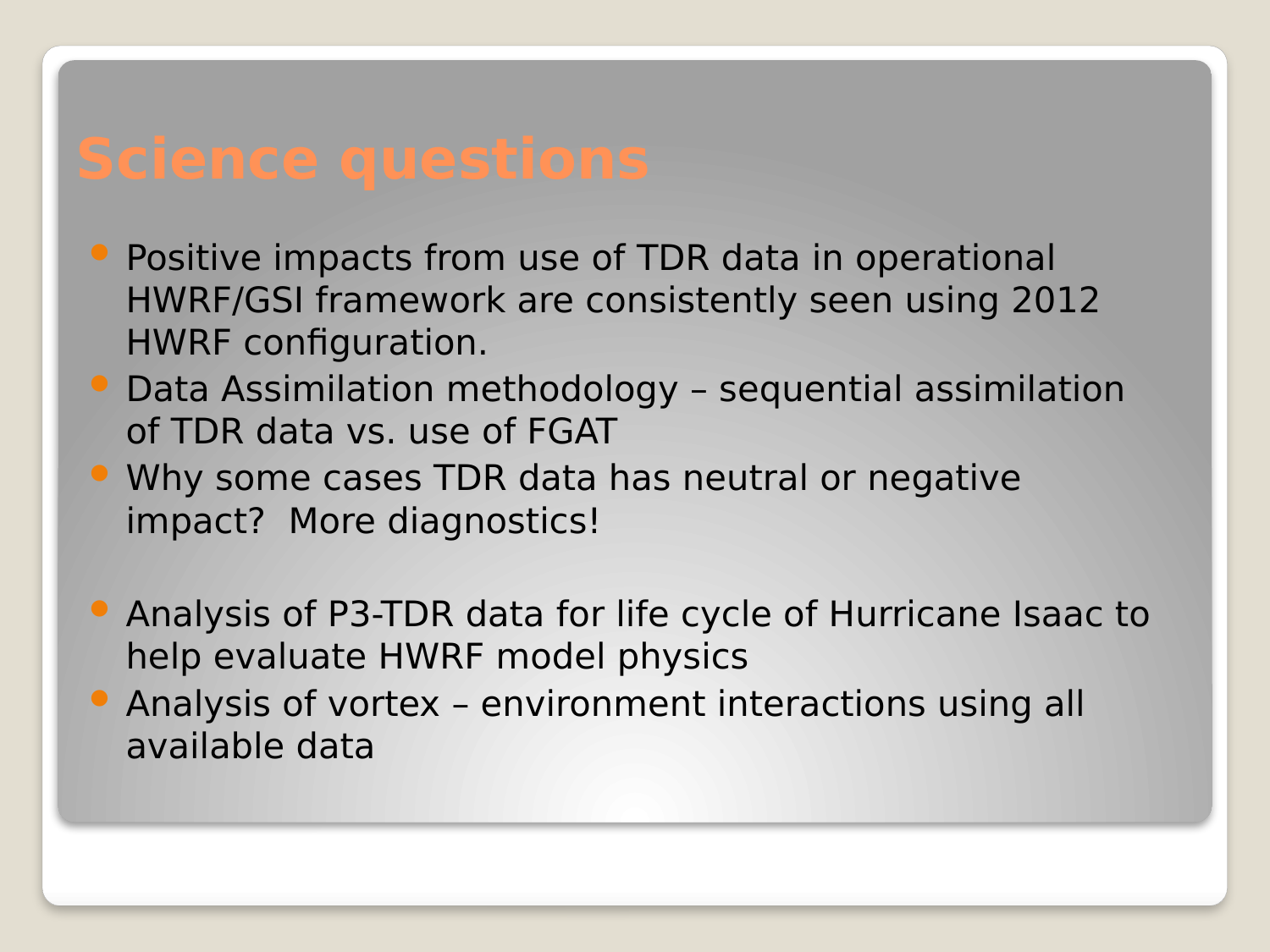

# Science questions
Positive impacts from use of TDR data in operational HWRF/GSI framework are consistently seen using 2012 HWRF configuration.
Data Assimilation methodology – sequential assimilation of TDR data vs. use of FGAT
Why some cases TDR data has neutral or negative impact?  More diagnostics!

Analysis of P3-TDR data for life cycle of Hurricane Isaac to help evaluate HWRF model physics
Analysis of vortex – environment interactions using all available data